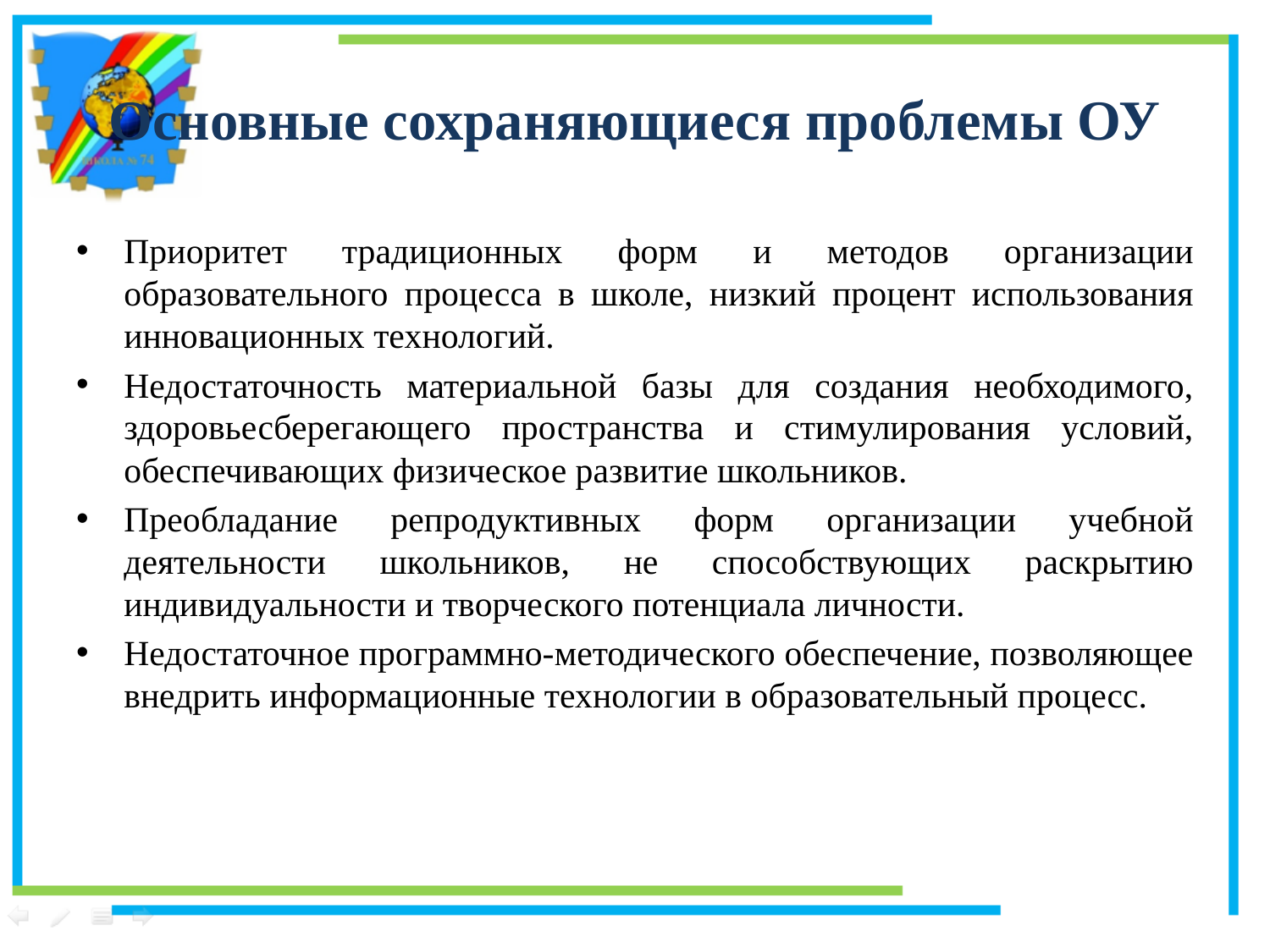

# Основные сохраняющиеся проблемы ОУ
Приоритет традиционных форм и методов организации образовательного процесса в школе, низкий процент использования инновационных технологий.
Недостаточность материальной базы для создания необходимого, здоровьесберегающего пространства и стимулирования условий, обеспечивающих физическое развитие школьников.
Преобладание репродуктивных форм организации учебной деятельности школьников, не способствующих раскрытию индивидуальности и творческого потенциала личности.
Недостаточное программно-методического обеспечение, позволяющее внедрить информационные технологии в образовательный процесс.